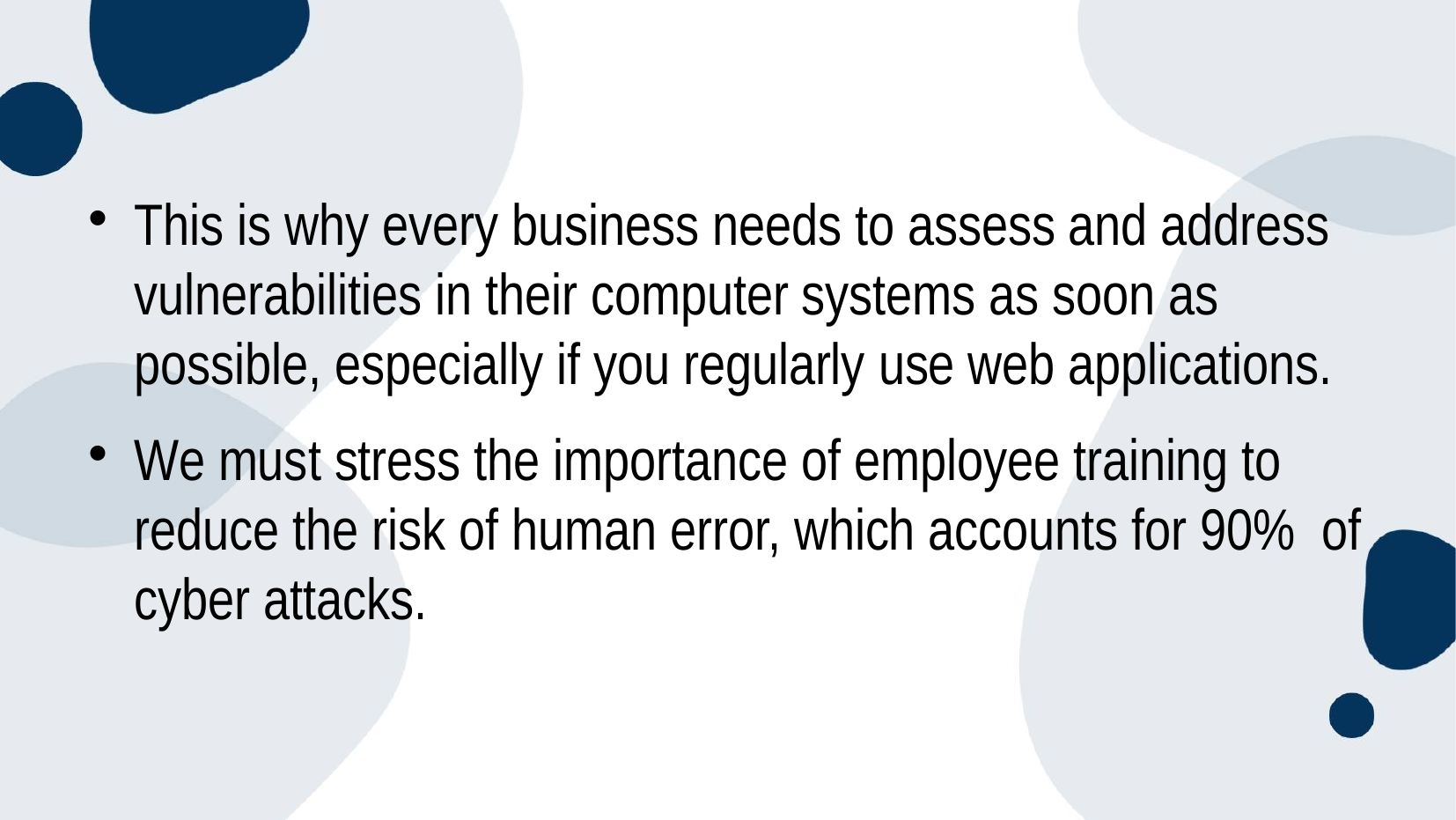

#
This is why every business needs to assess and address vulnerabilities in their computer systems as soon as possible, especially if you regularly use web applications.
We must stress the importance of employee training to reduce the risk of human error, which accounts for 90%  of cyber attacks.